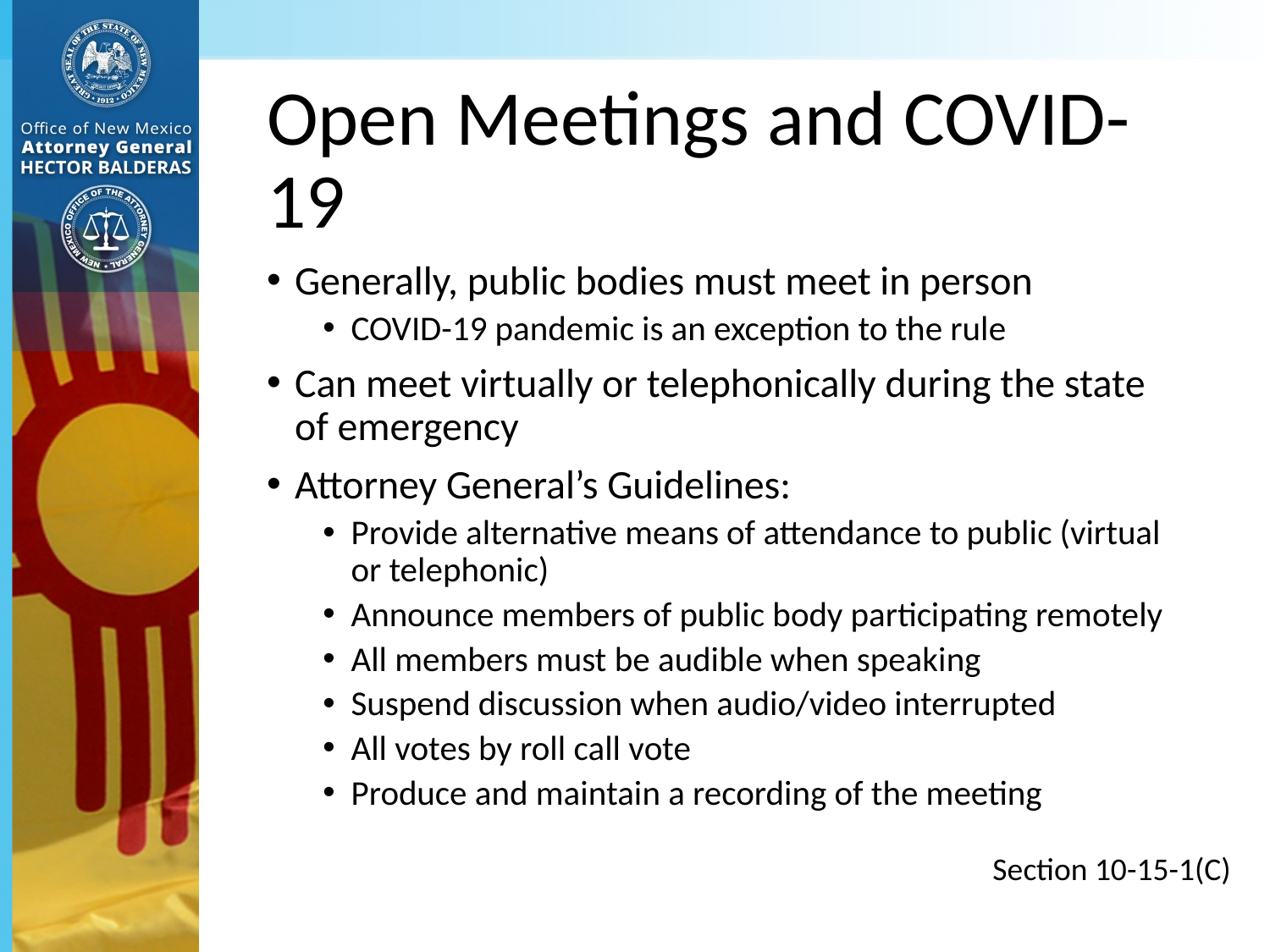

# Open Meetings and COVID-19
Generally, public bodies must meet in person
COVID-19 pandemic is an exception to the rule
Can meet virtually or telephonically during the state of emergency
Attorney General’s Guidelines:
Provide alternative means of attendance to public (virtual or telephonic)
Announce members of public body participating remotely
All members must be audible when speaking
Suspend discussion when audio/video interrupted
All votes by roll call vote
Produce and maintain a recording of the meeting
Section 10-15-1(C)